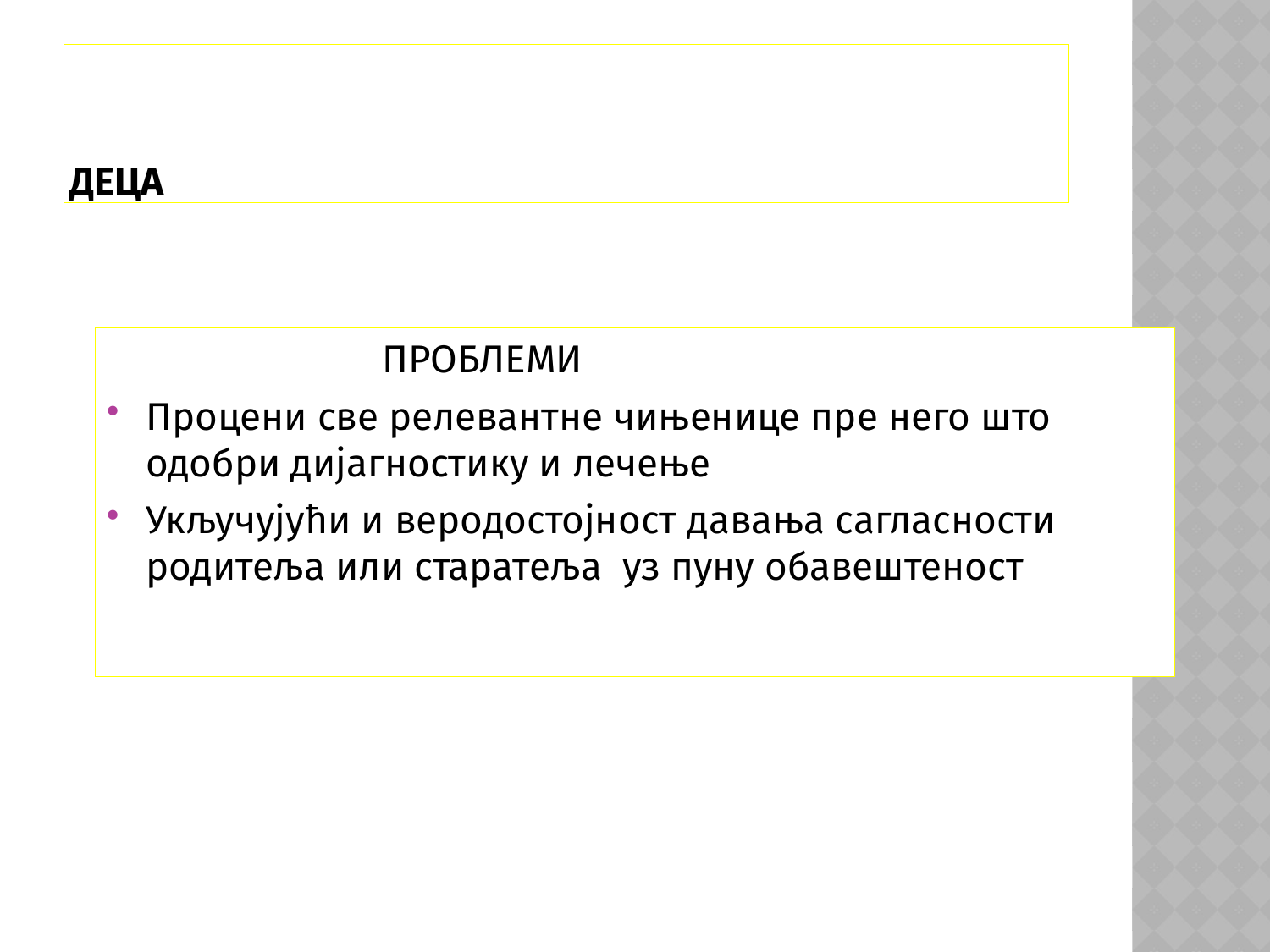

# ДЕЦА
                           ПРОБЛЕМИ
Процени све релевантне чињенице пре него што одобри дијагностику и лечење
Укључујући и веродостојност давања сагласности родитеља или старатеља  уз пуну обавештеност